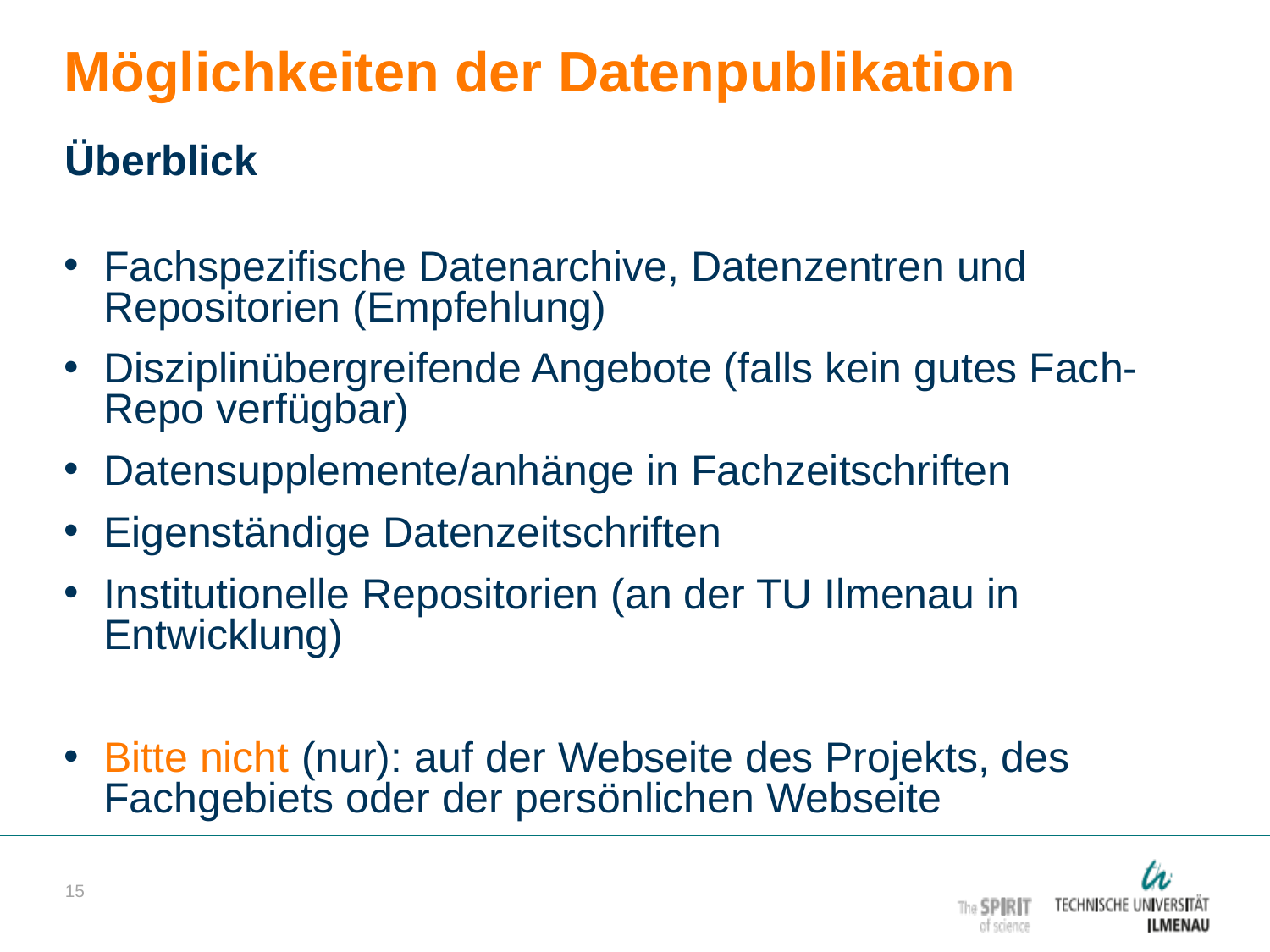

Möglichkeiten der Datenpublikation
Überblick
Fachspezifische Datenarchive, Datenzentren und Repositorien (Empfehlung)
Disziplinübergreifende Angebote (falls kein gutes Fach-Repo verfügbar)
Datensupplemente/anhänge in Fachzeitschriften
Eigenständige Datenzeitschriften
Institutionelle Repositorien (an der TU Ilmenau in Entwicklung)

Bitte nicht (nur): auf der Webseite des Projekts, des Fachgebiets oder der persönlichen Webseite

15